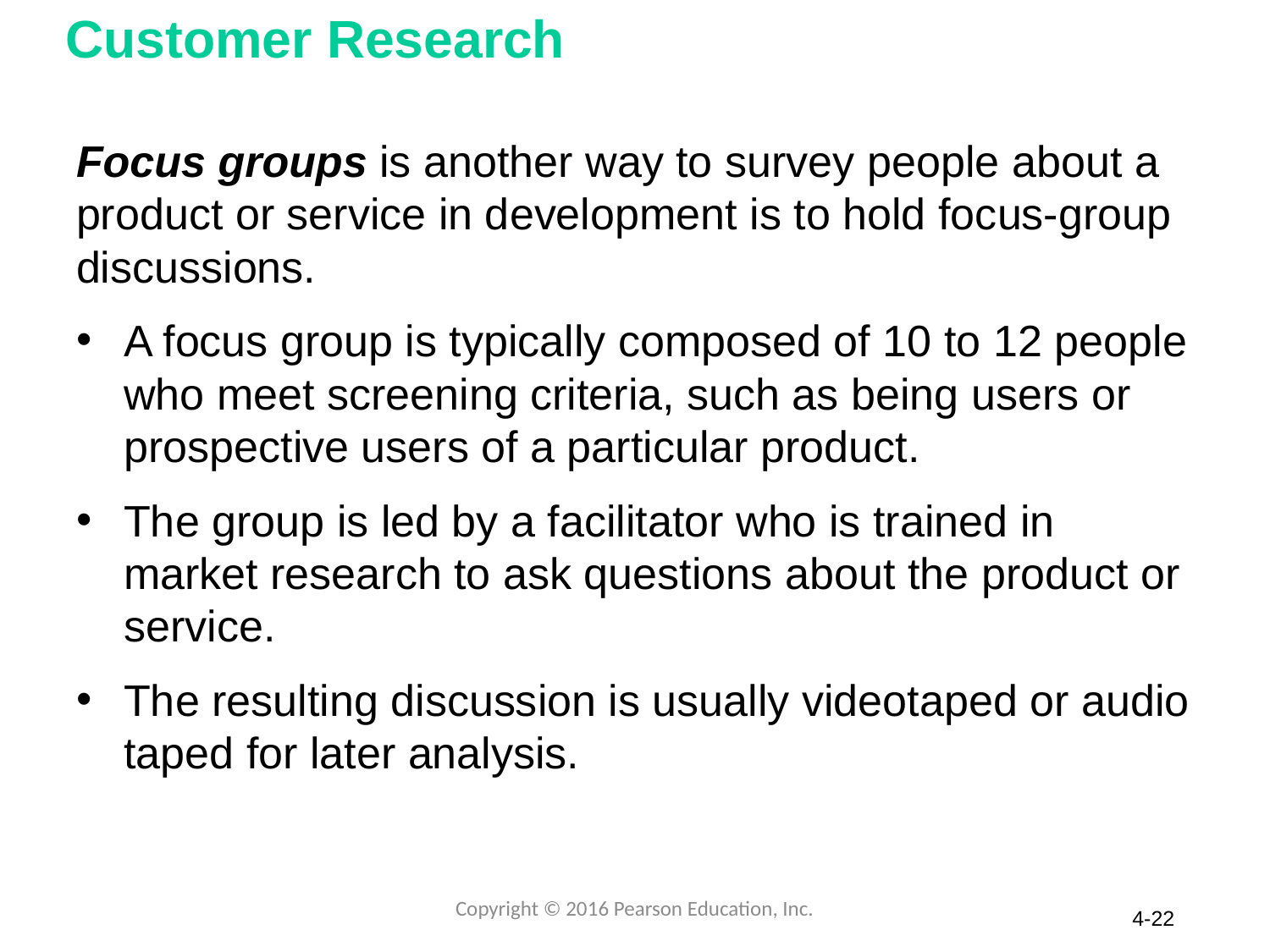

# Customer Research
Focus groups is another way to survey people about a product or service in development is to hold focus-group discussions.

A focus group is typically composed of 10 to 12 people who meet screening criteria, such as being users or prospective users of a particular product.

The group is led by a facilitator who is trained in market research to ask questions about the product or service.

The resulting discussion is usually videotaped or audio taped for later analysis.
Copyright © 2016 Pearson Education, Inc.